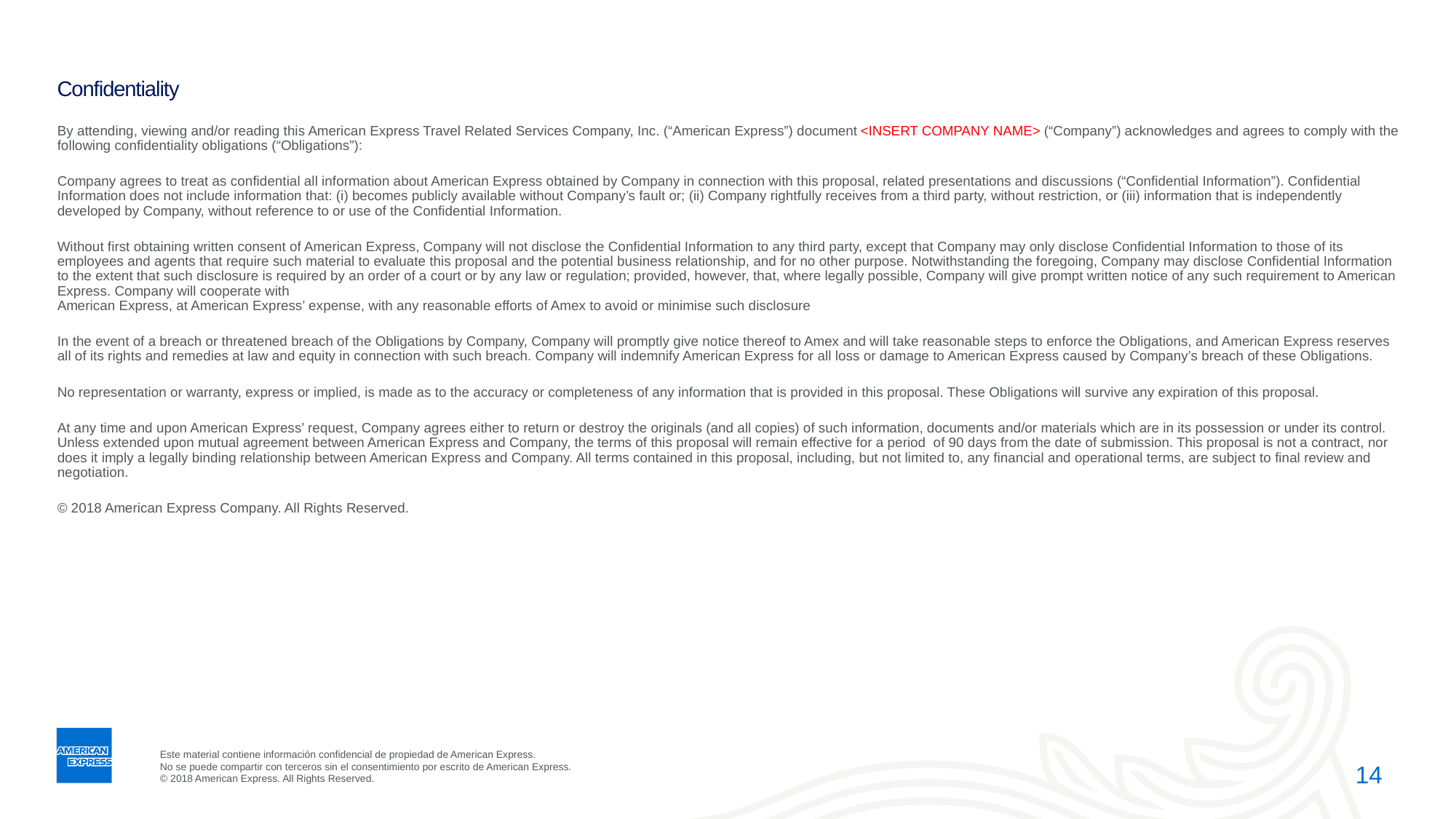

# Confidentiality
By attending, viewing and/or reading this American Express Travel Related Services Company, Inc. (“American Express”) document <INSERT COMPANY NAME> (“Company”) acknowledges and agrees to comply with the following confidentiality obligations (“Obligations”):

Company agrees to treat as confidential all information about American Express obtained by Company in connection with this proposal, related presentations and discussions (“Confidential Information”). Confidential Information does not include information that: (i) becomes publicly available without Company’s fault or; (ii) Company rightfully receives from a third party, without restriction, or (iii) information that is independently developed by Company, without reference to or use of the Confidential Information.

Without first obtaining written consent of American Express, Company will not disclose the Confidential Information to any third party, except that Company may only disclose Confidential Information to those of its employees and agents that require such material to evaluate this proposal and the potential business relationship, and for no other purpose. Notwithstanding the foregoing, Company may disclose Confidential Information to the extent that such disclosure is required by an order of a court or by any law or regulation; provided, however, that, where legally possible, Company will give prompt written notice of any such requirement to American Express. Company will cooperate with
American Express, at American Express’ expense, with any reasonable efforts of Amex to avoid or minimise such disclosure

In the event of a breach or threatened breach of the Obligations by Company, Company will promptly give notice thereof to Amex and will take reasonable steps to enforce the Obligations, and American Express reserves all of its rights and remedies at law and equity in connection with such breach. Company will indemnify American Express for all loss or damage to American Express caused by Company’s breach of these Obligations.

No representation or warranty, express or implied, is made as to the accuracy or completeness of any information that is provided in this proposal. These Obligations will survive any expiration of this proposal.

At any time and upon American Express’ request, Company agrees either to return or destroy the originals (and all copies) of such information, documents and/or materials which are in its possession or under its control. Unless extended upon mutual agreement between American Express and Company, the terms of this proposal will remain effective for a period  of 90 days from the date of submission. This proposal is not a contract, nor does it imply a legally binding relationship between American Express and Company. All terms contained in this proposal, including, but not limited to, any financial and operational terms, are subject to final review and negotiation.

© 2018 American Express Company. All Rights Reserved.
14